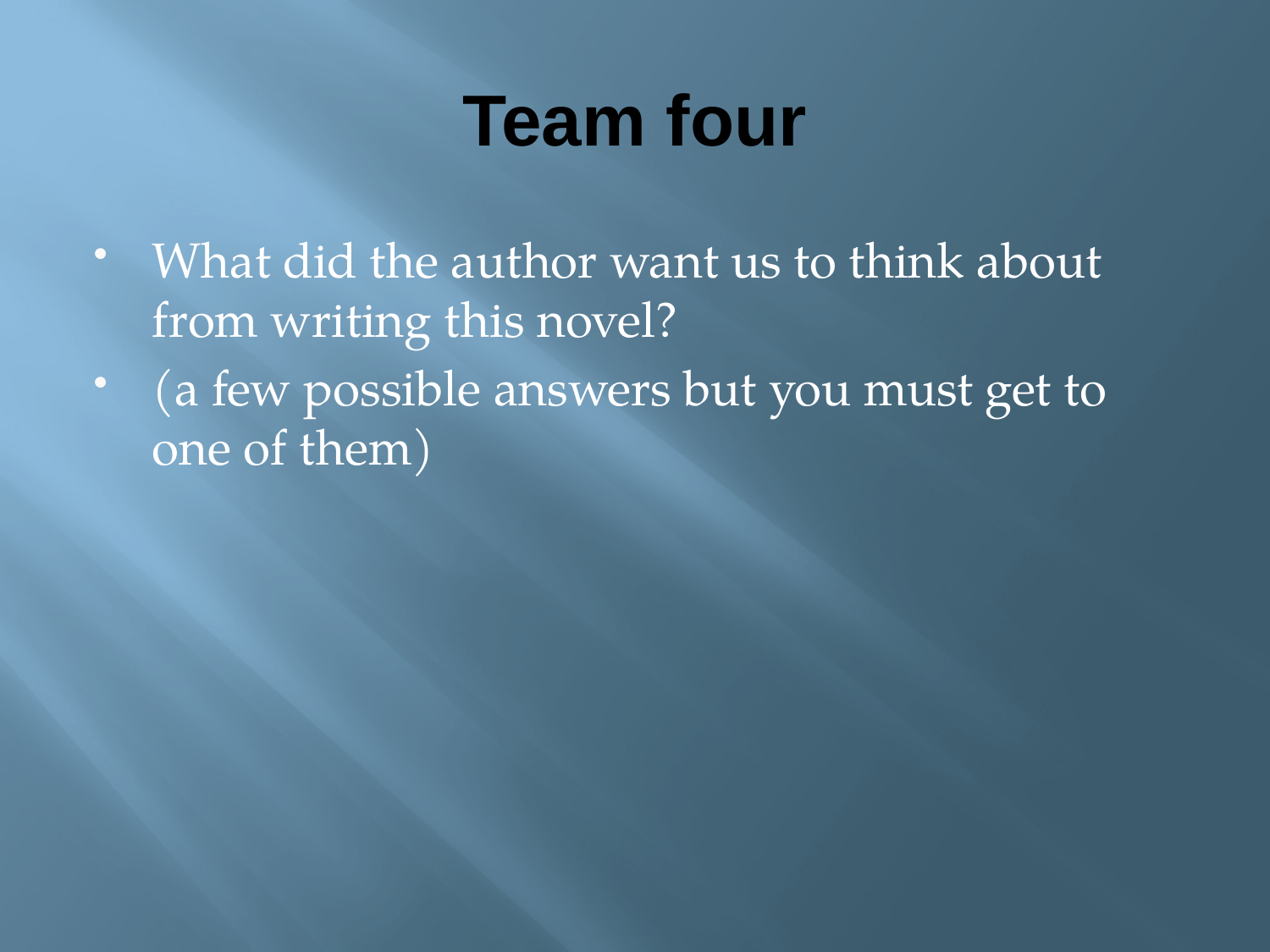

# Team four
What did the author want us to think about from writing this novel?
(a few possible answers but you must get to one of them)